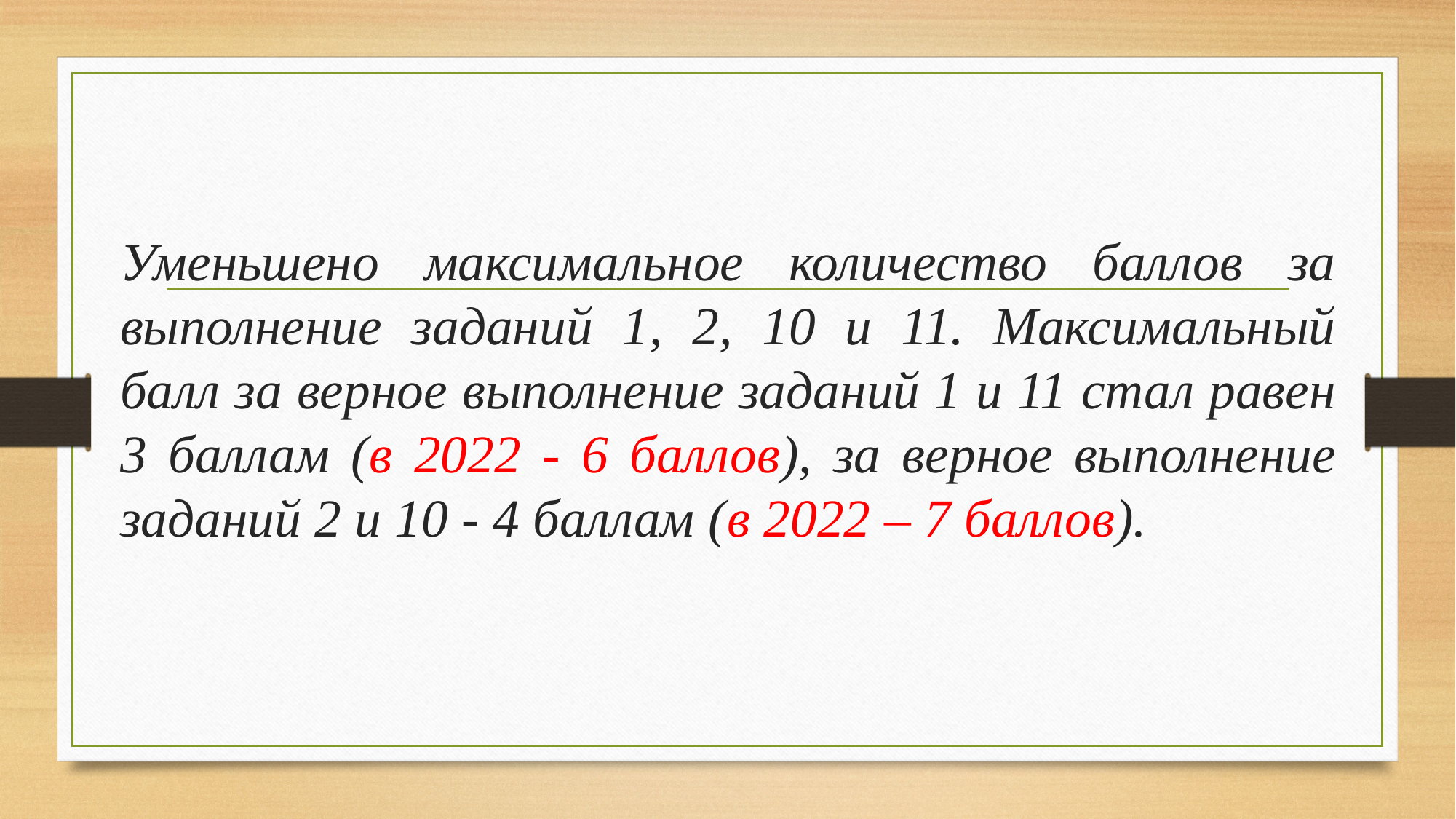

Уменьшено максимальное количество баллов за выполнение заданий 1, 2, 10 и 11. Максимальный балл за верное выполнение заданий 1 и 11 стал равен 3 баллам (в 2022 - 6 баллов), за верное выполнение заданий 2 и 10 - 4 баллам (в 2022 – 7 баллов).